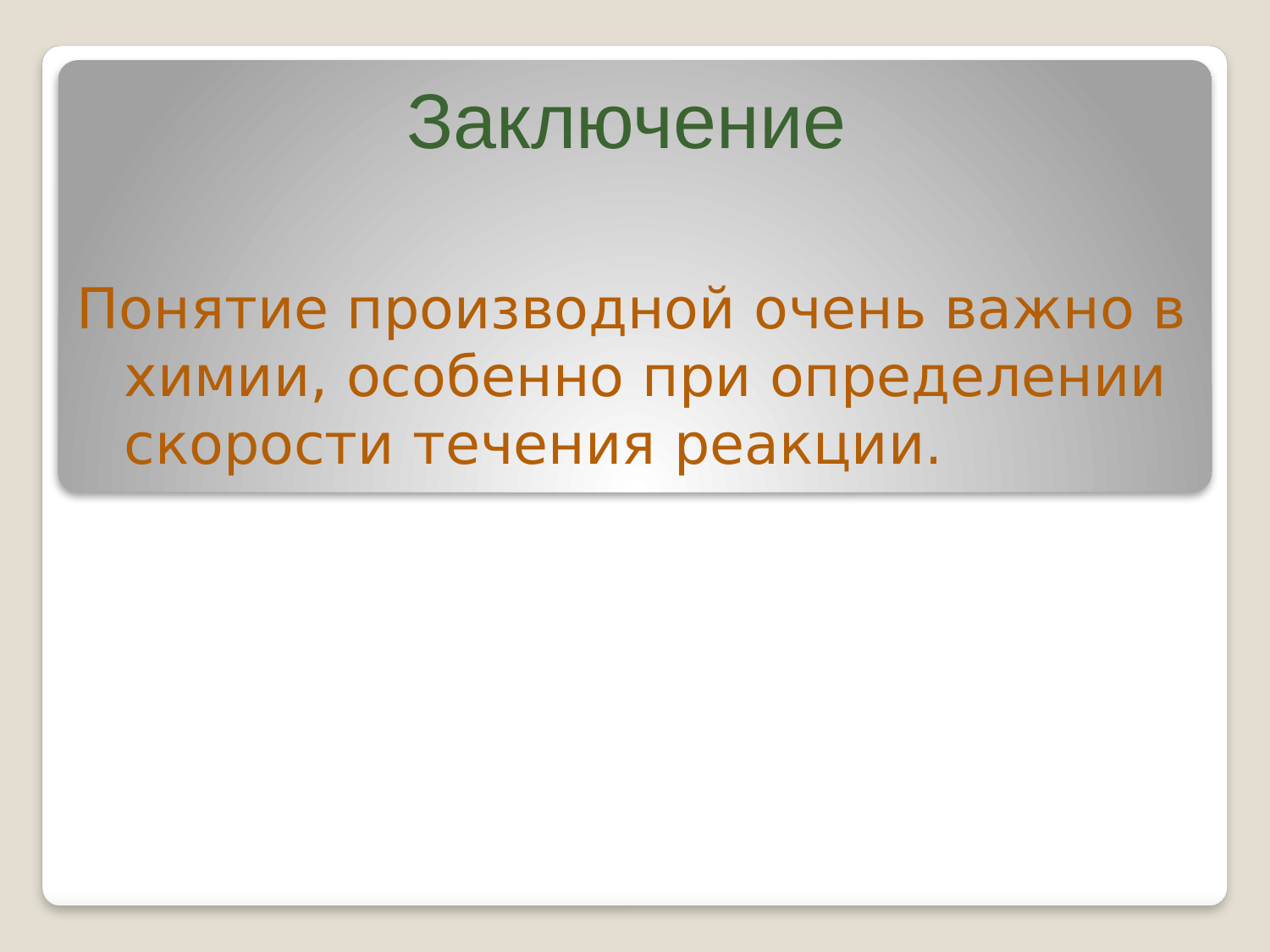

Заключение
Понятие производной очень важно в химии, особенно при определении скорости течения реакции.